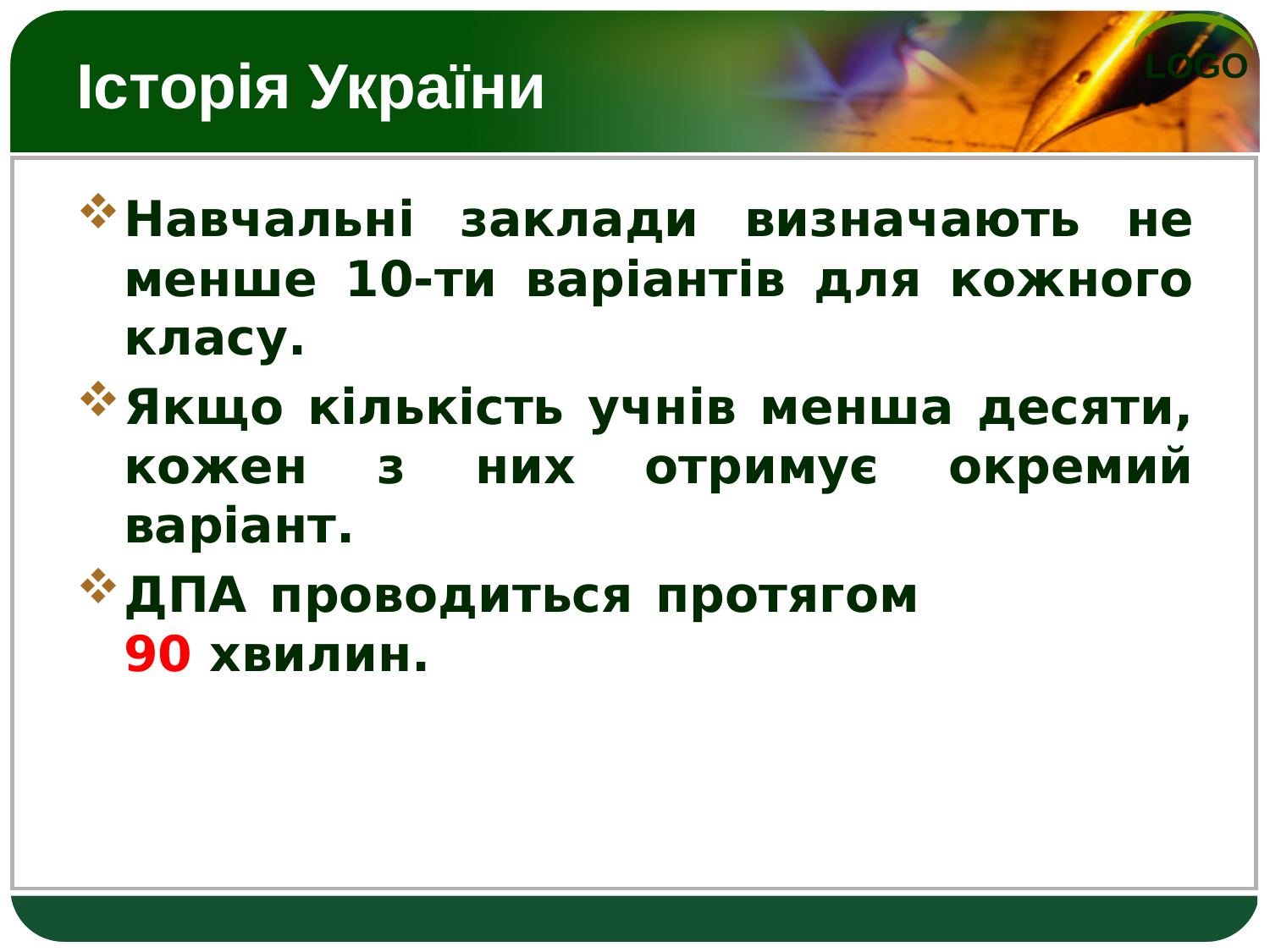

# Історія України
Навчальні заклади визначають не менше 10-ти варіантів для кожного класу.
Якщо кількість учнів менша десяти, кожен з них отримує окремий варіант.
ДПА проводиться протягом             90 хвилин.